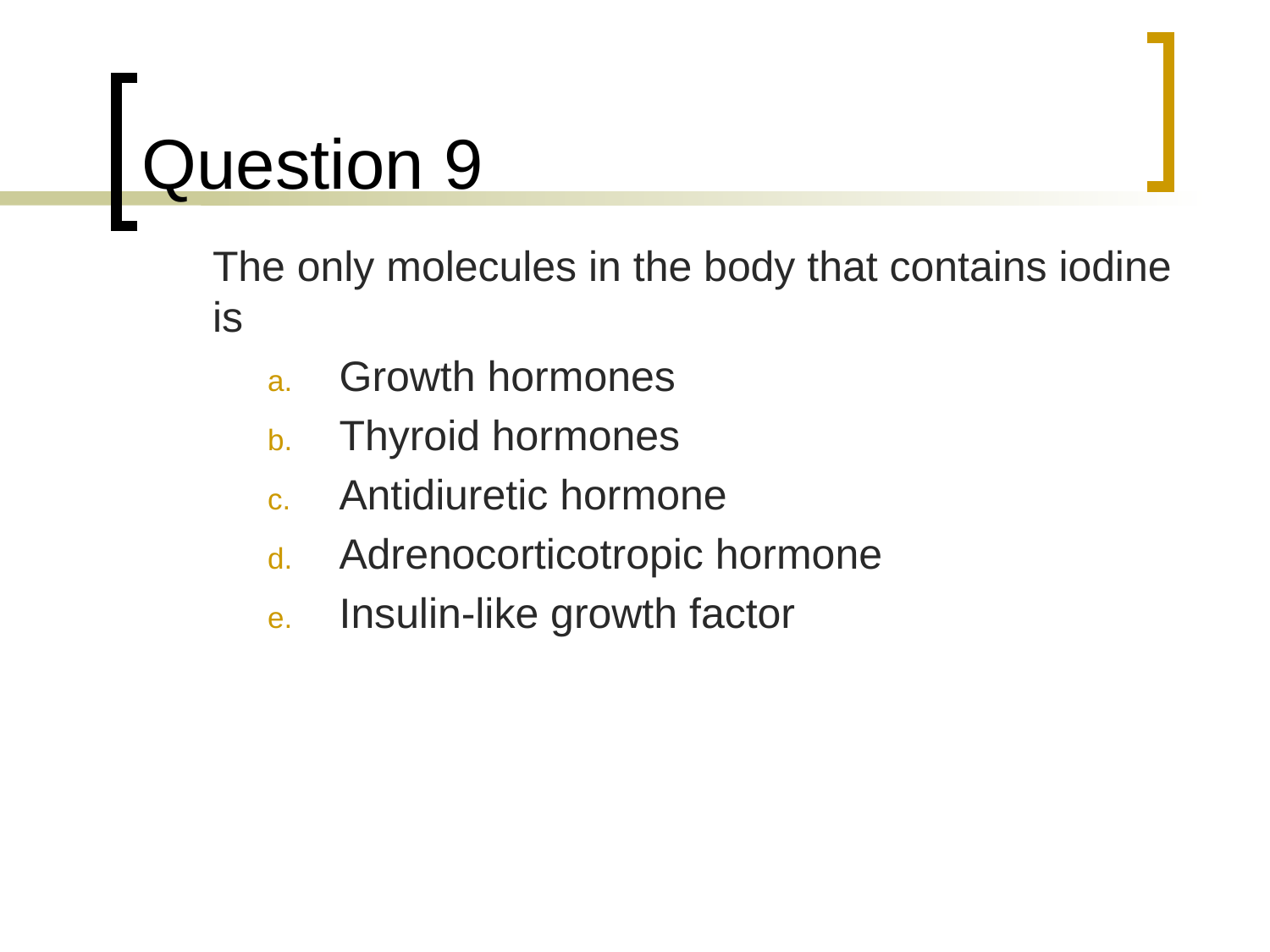

# Question 9
	The only molecules in the body that contains iodine is
Growth hormones
Thyroid hormones
Antidiuretic hormone
Adrenocorticotropic hormone
Insulin-like growth factor